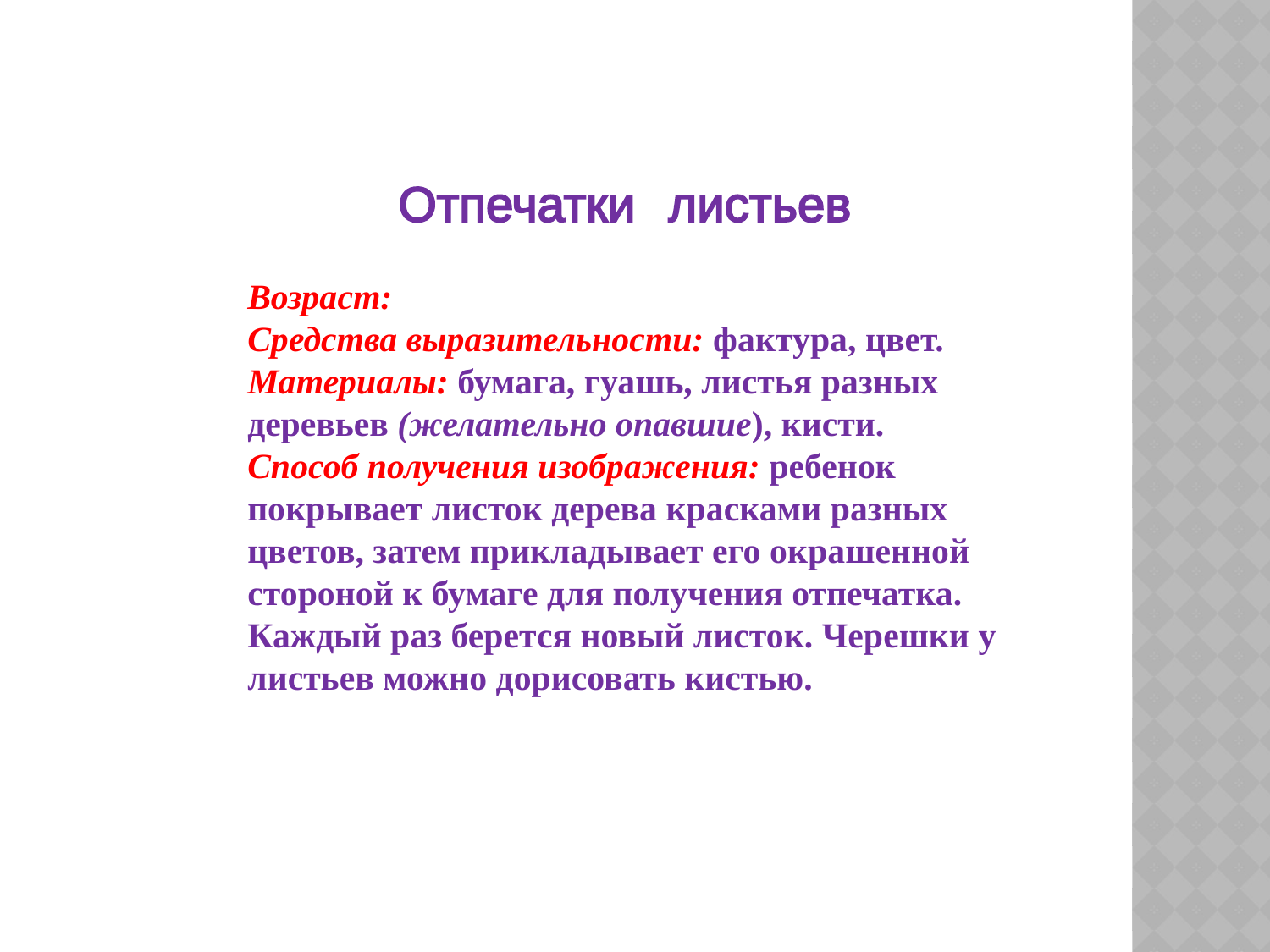

Отпечатки  листьев

Возраст:
Средства выразительности: фактура, цвет.
Материалы: бумага, гуашь, листья разных деревьев (желательно опавшие), кисти.
Способ получения изображения: ребенок покрывает листок дерева красками разных цветов, затем прикладывает его окрашенной стороной к бумаге для получения отпечатка. Каждый раз берется новый листок. Черешки у листьев можно дорисовать кистью.